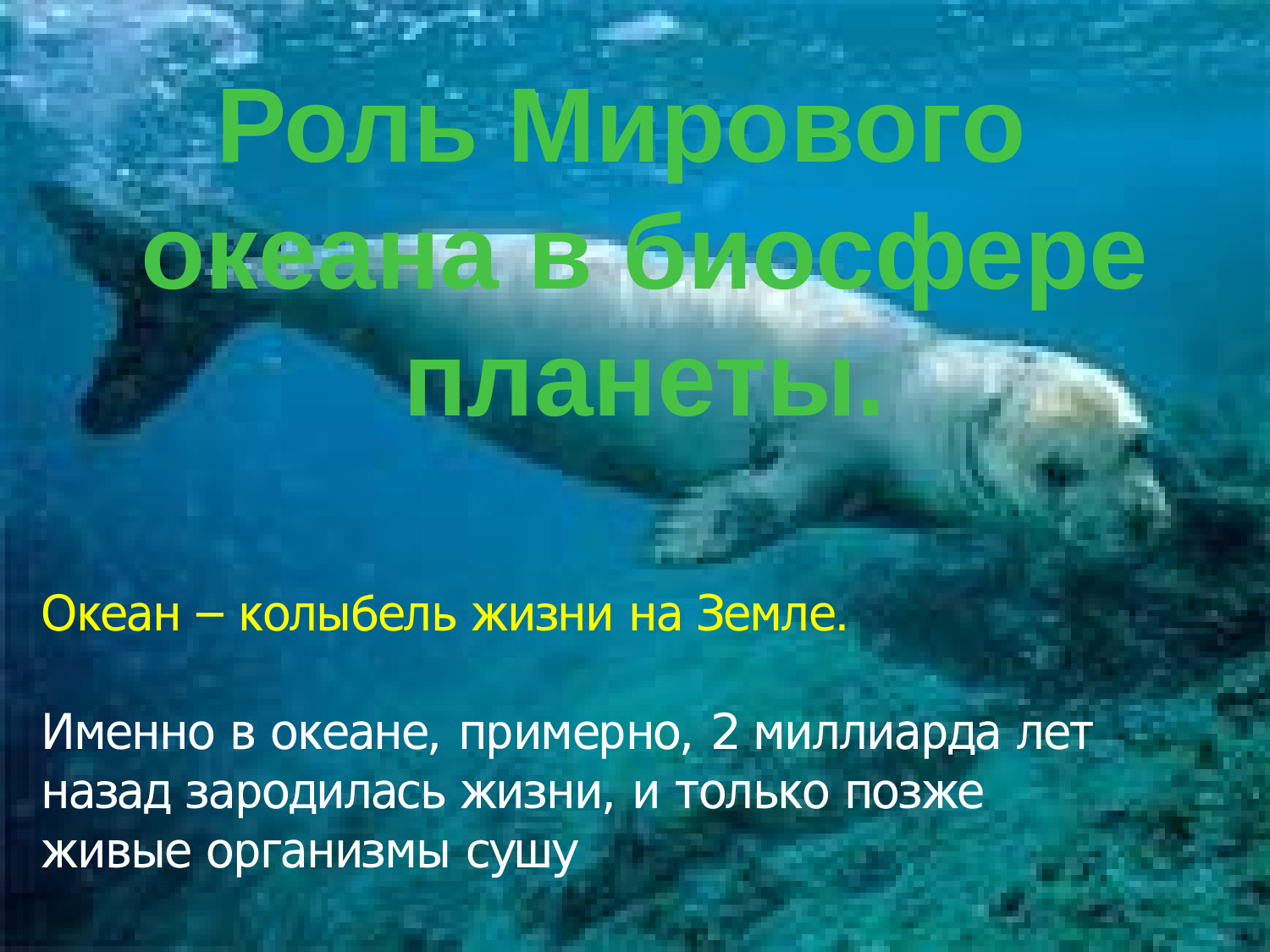

Роль Мирового океана в биосфере планеты.
Океан – колыбель жизни на Земле.

Именно в океане, примерно, 2 миллиарда лет назад зародилась жизни, и только позже живые организмы сушу